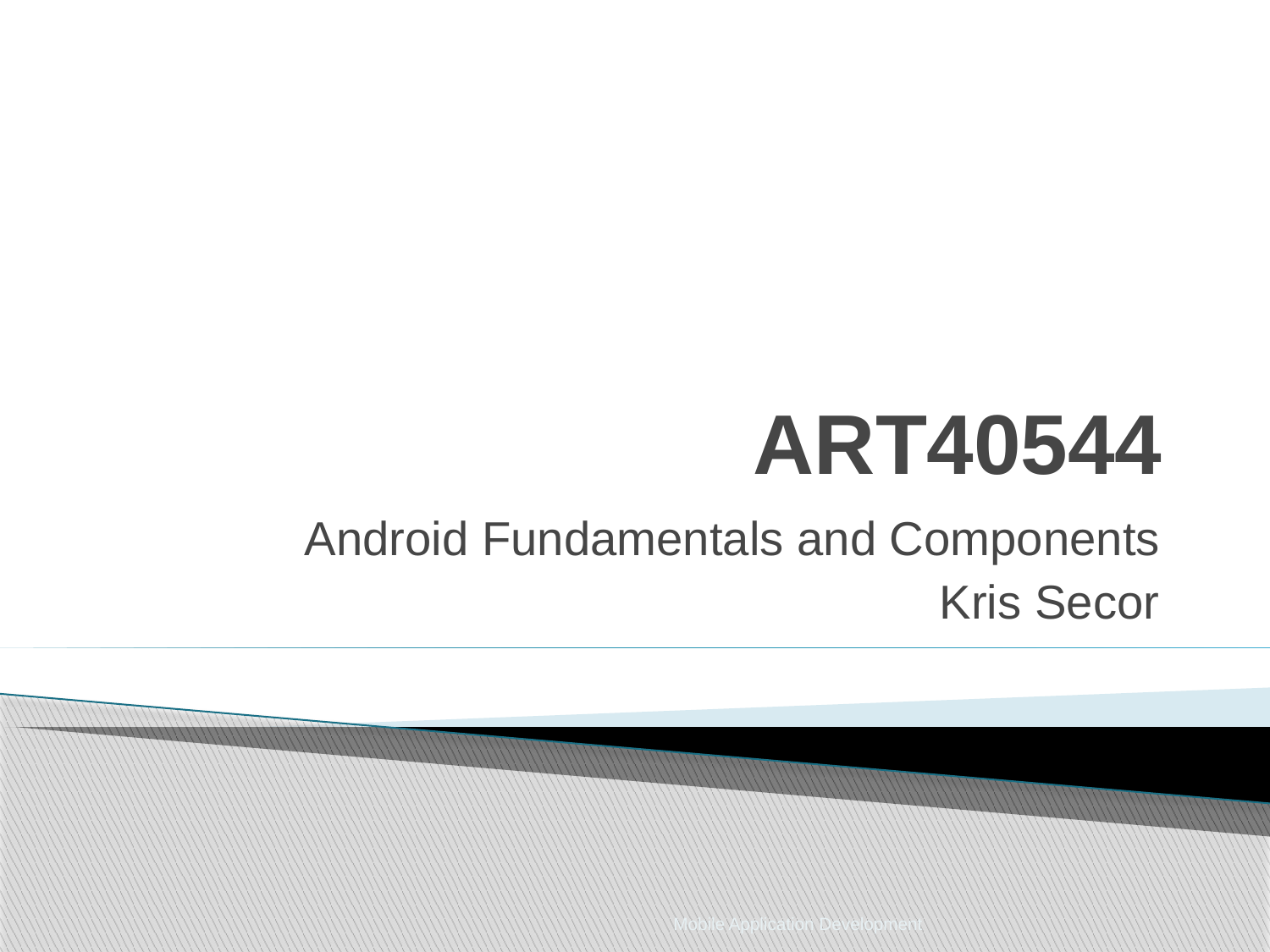

# ART40544
Android Fundamentals and Components
Kris Secor
Mobile Application Development